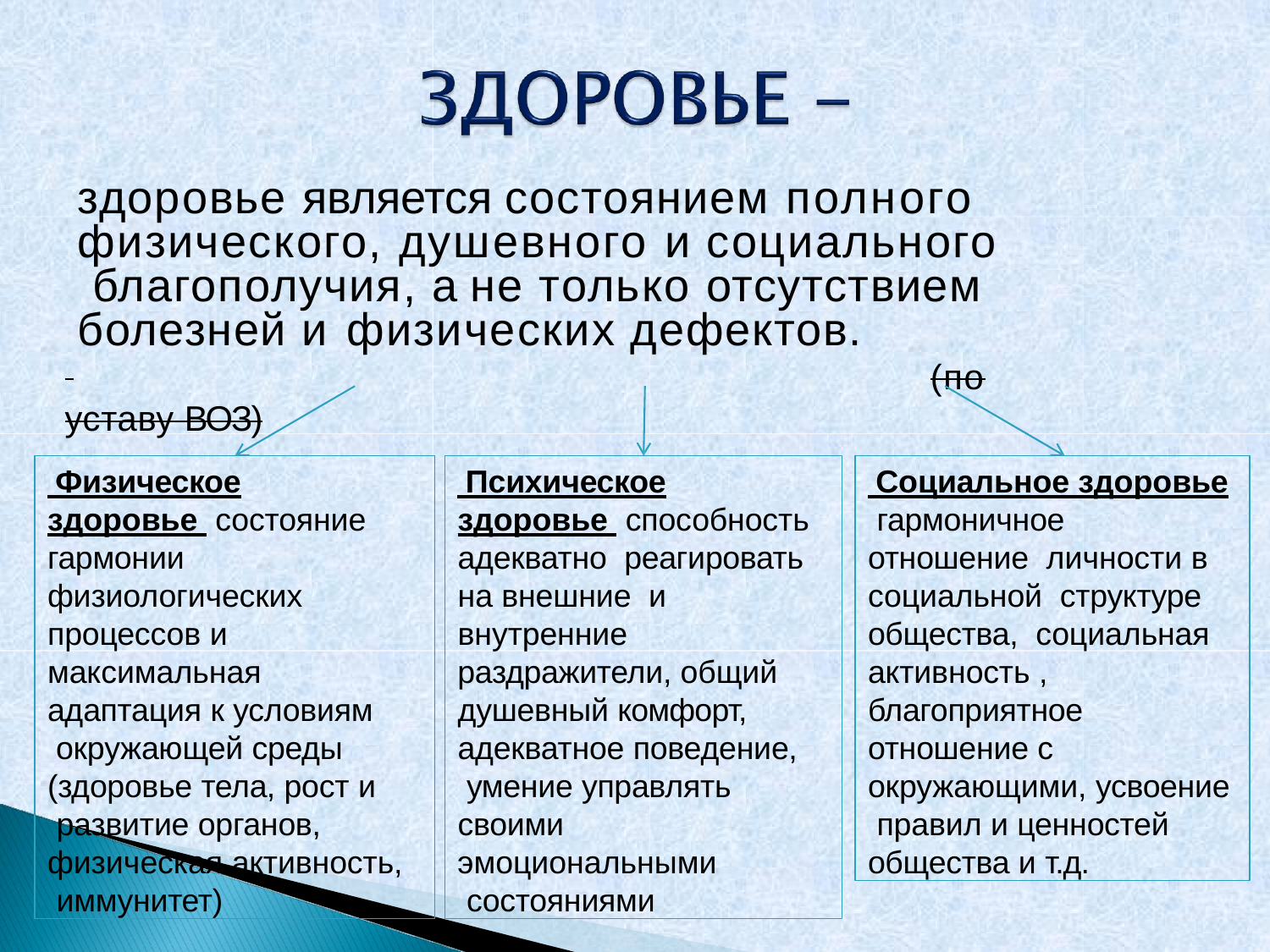

# здоровье является состоянием полного
физического, душевного и социального  благополучия, а не только отсутствием  болезней и физических дефектов.
 	(по уставу ВОЗ)

 Физическое здоровье  состояние гармонии  физиологических
процессов и
максимальная  адаптация к условиям  окружающей среды  (здоровье тела, рост и  развитие органов,
физическая активность,  иммунитет)
 Психическое здоровье  способность адекватно  реагировать на внешние  и внутренние
раздражители, общий  душевный комфорт,  адекватное поведение,  умение управлять  своими
эмоциональными  состояниями
 Социальное здоровье  гармоничное отношение  личности в социальной  структуре общества,  социальная активность ,  благоприятное  отношение с  окружающими, усвоение  правил и ценностей  общества и т.д.